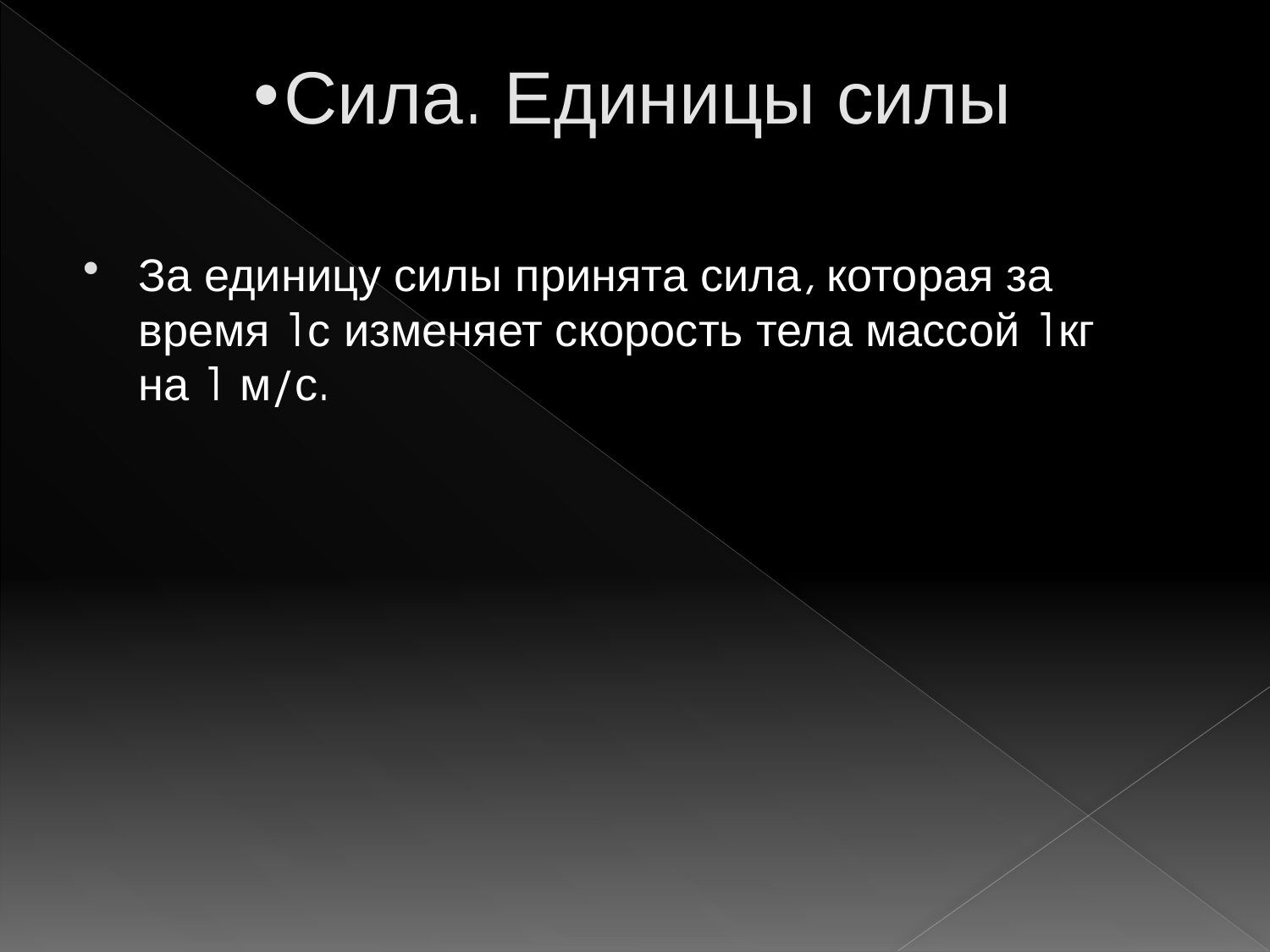

# Сила. Единицы силы
За единицу силы принята сила, которая за время 1с изменяет скорость тела массой 1кг на 1 м/с.